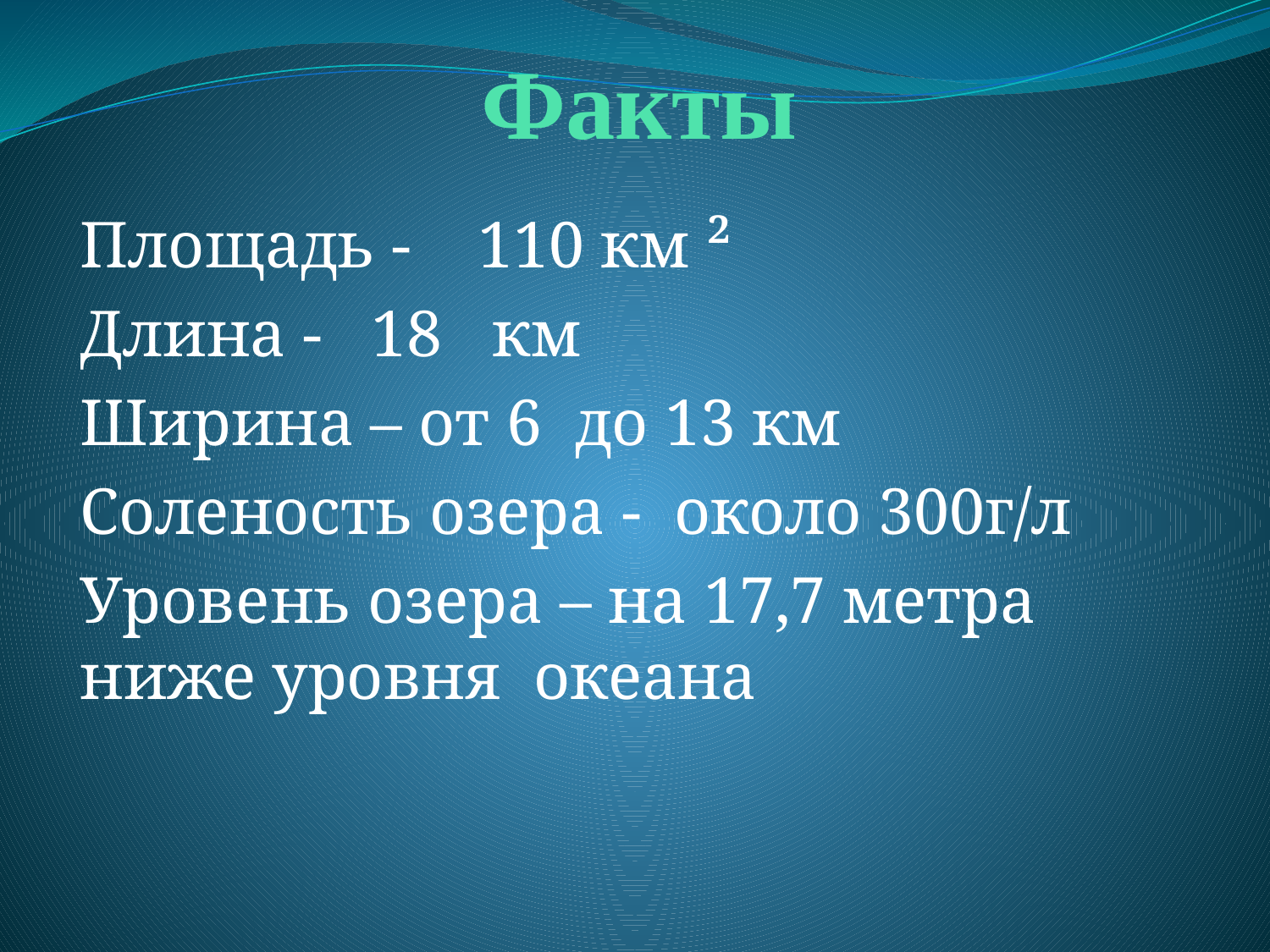

# Факты
Площадь -    110 км ²
Длина -   18   км
Ширина – от 6  до 13 км
Соленость озера -  около 300г/л
Уровень озера – на 17,7 метра ниже уровня  океана